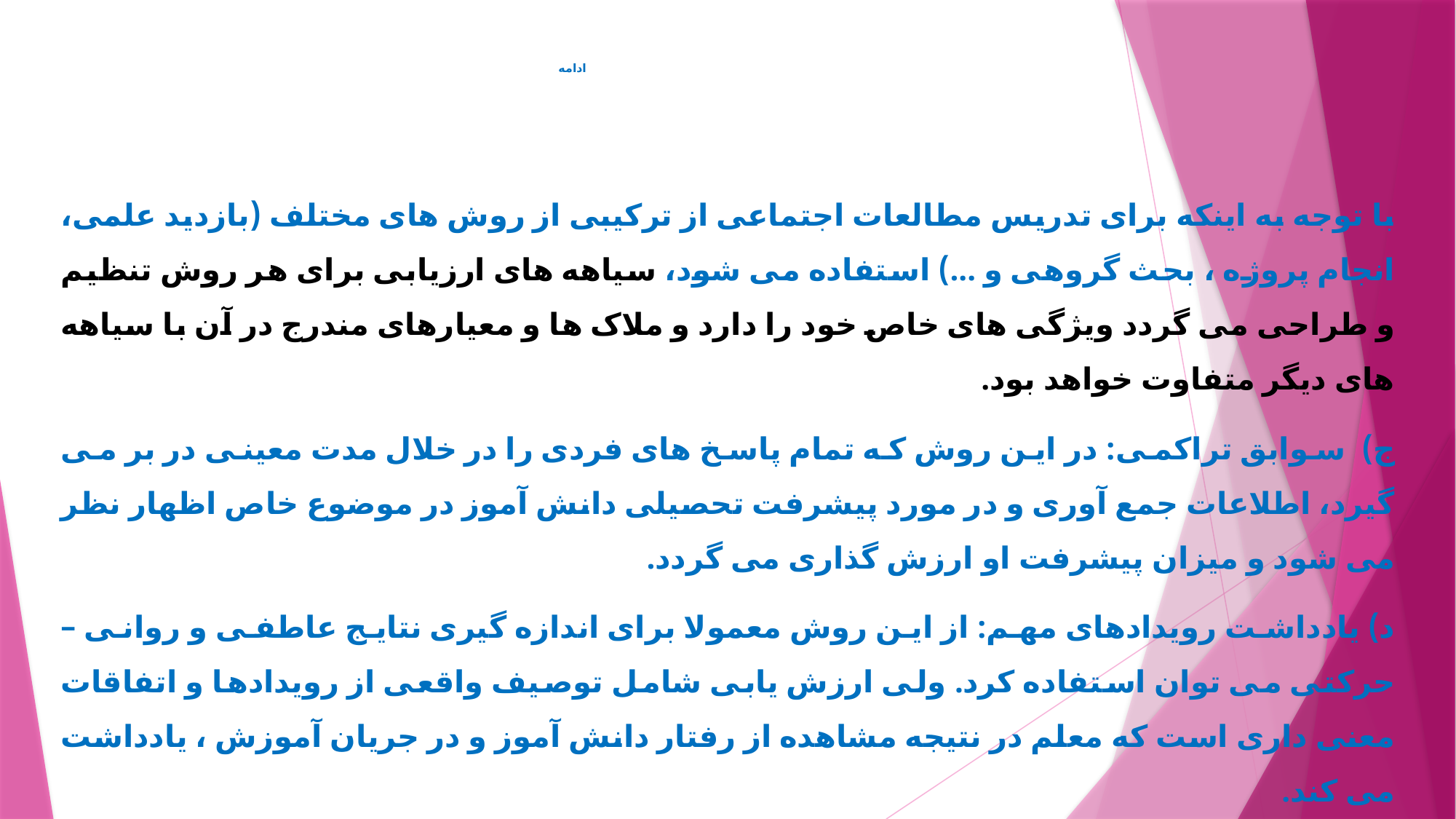

# ادامه
با توجه به اینکه برای تدریس مطالعات اجتماعی از ترکیبی از روش های مختلف (بازدید علمی، انجام پروژه ، بحث گروهی و ...) استفاده می شود، سیاهه های ارزیابی برای هر روش تنظیم و طراحی می گردد ویژگی های خاص خود را دارد و ملاک ها و معیارهای مندرج در آن با سیاهه های دیگر متفاوت خواهد بود.
ج)  سوابق تراکمی: در این روش که تمام پاسخ های فردی را در خلال مدت معینی در بر می گیرد، اطلاعات جمع آوری و در مورد پیشرفت تحصیلی دانش آموز در موضوع خاص اظهار نظر می شود و میزان پیشرفت او ارزش گذاری می گردد.
د) یادداشت رویدادهای مهم: از این روش معمولا برای اندازه گیری نتایج عاطفی و روانی – حرکتی می توان استفاده کرد. ولی ارزش یابی شامل توصیف واقعی از رویدادها و اتفاقات معنی داری است که معلم در نتیجه مشاهده از رفتار دانش آموز و در جریان آموزش ، یادداشت می کند.